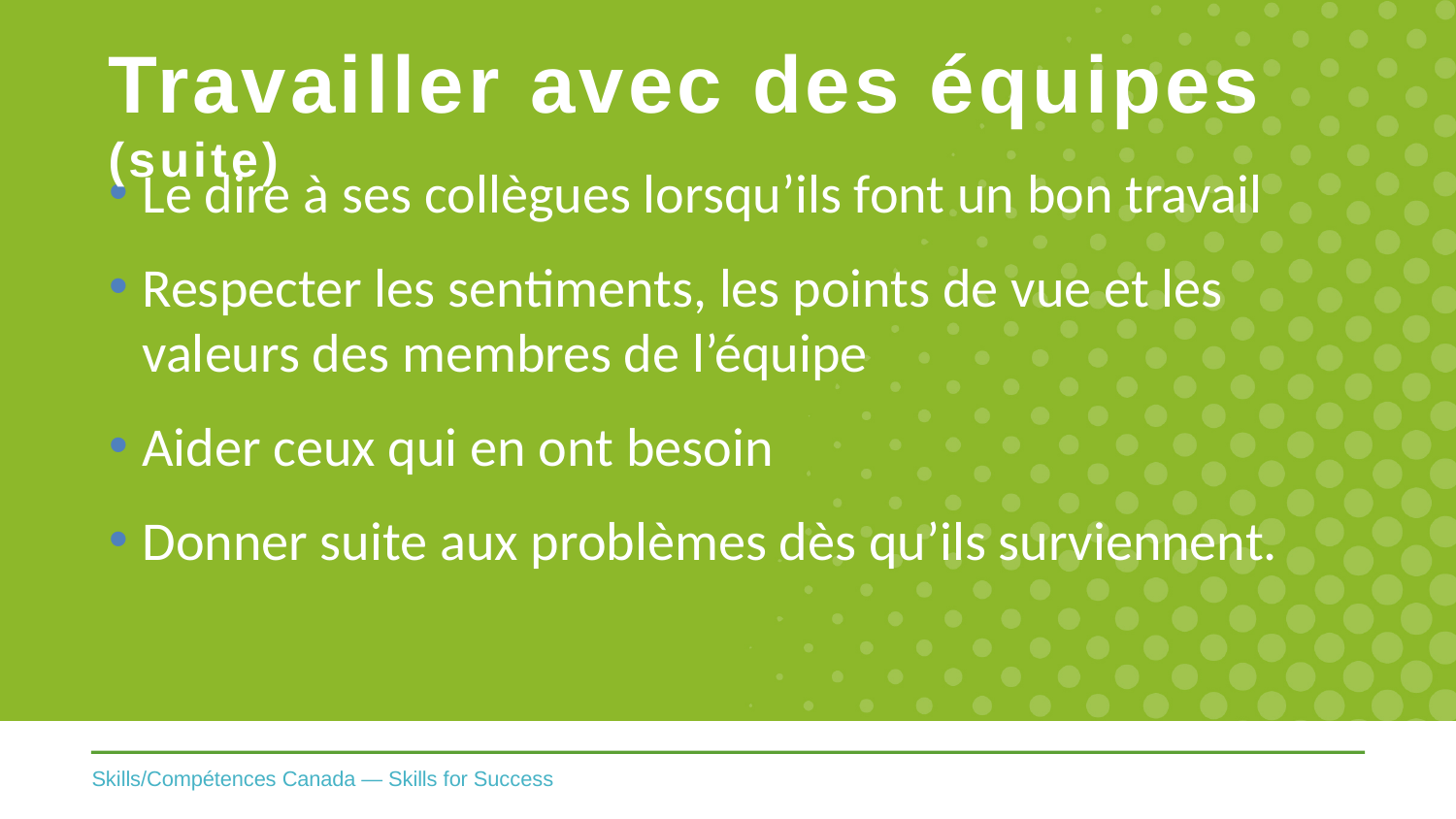

# Travailler avec des équipes   (suite)
Le dire à ses collègues lorsqu’ils font un bon travail
Respecter les sentiments, les points de vue et les valeurs des membres de l’équipe
Aider ceux qui en ont besoin
Donner suite aux problèmes dès qu’ils surviennent.